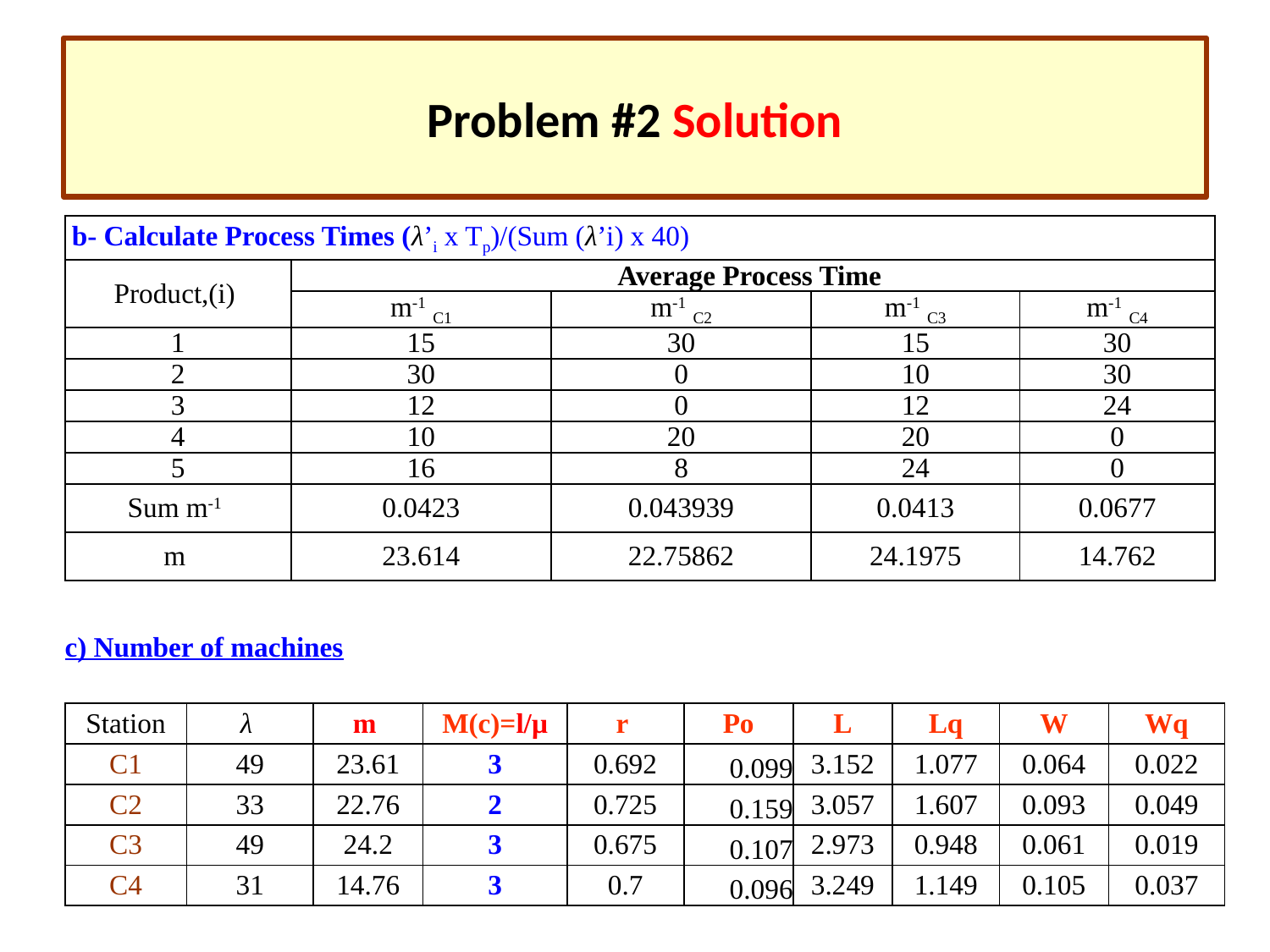

# Problem #2 Solution
| b- Calculate Process Times (λ’i x Tp)/(Sum (λ’i) x 40) |  |  |  |  |
| --- | --- | --- | --- | --- |
| Product,(i) | Average Process Time |  |  |  |
|  | m-1 C1 | m-1 C2 | m-1 C3 | m-1 C4 |
| 1 | 15 | 30 | 15 | 30 |
| 2 | 30 | 0 | 10 | 30 |
| 3 | 12 | 0 | 12 | 24 |
| 4 | 10 | 20 | 20 | 0 |
| 5 | 16 | 8 | 24 | 0 |
| Sum m-1 | 0.0423 | 0.043939 | 0.0413 | 0.0677 |
| m | 23.614 | 22.75862 | 24.1975 | 14.762 |
| c) Number of machines |  |  |  |  |  |  |  |  |  |
| --- | --- | --- | --- | --- | --- | --- | --- | --- | --- |
|  |  |  |  |  |  |  |  |  |  |
| Station | λ | m | M(c)=l/μ | r | Po | L | Lq | W | Wq |
| C1 | 49 | 23.61 | 3 | 0.692 | 0.099 | 3.152 | 1.077 | 0.064 | 0.022 |
| C2 | 33 | 22.76 | 2 | 0.725 | 0.159 | 3.057 | 1.607 | 0.093 | 0.049 |
| C3 | 49 | 24.2 | 3 | 0.675 | 0.107 | 2.973 | 0.948 | 0.061 | 0.019 |
| C4 | 31 | 14.76 | 3 | 0.7 | 0.096 | 3.249 | 1.149 | 0.105 | 0.037 |